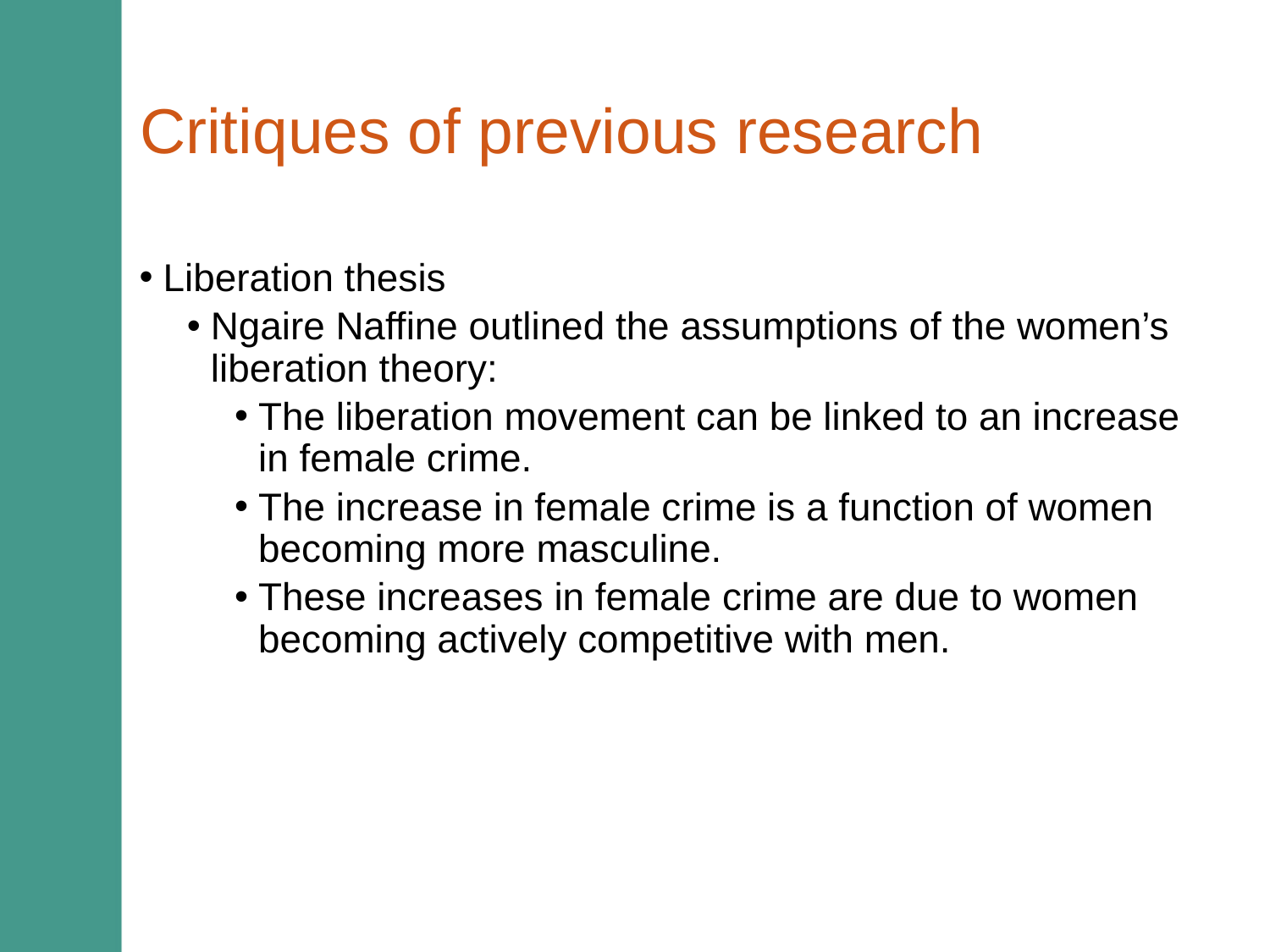

# Critiques of previous research
Liberation thesis
Ngaire Naffine outlined the assumptions of the women’s liberation theory:
The liberation movement can be linked to an increase in female crime.
The increase in female crime is a function of women becoming more masculine.
These increases in female crime are due to women becoming actively competitive with men.